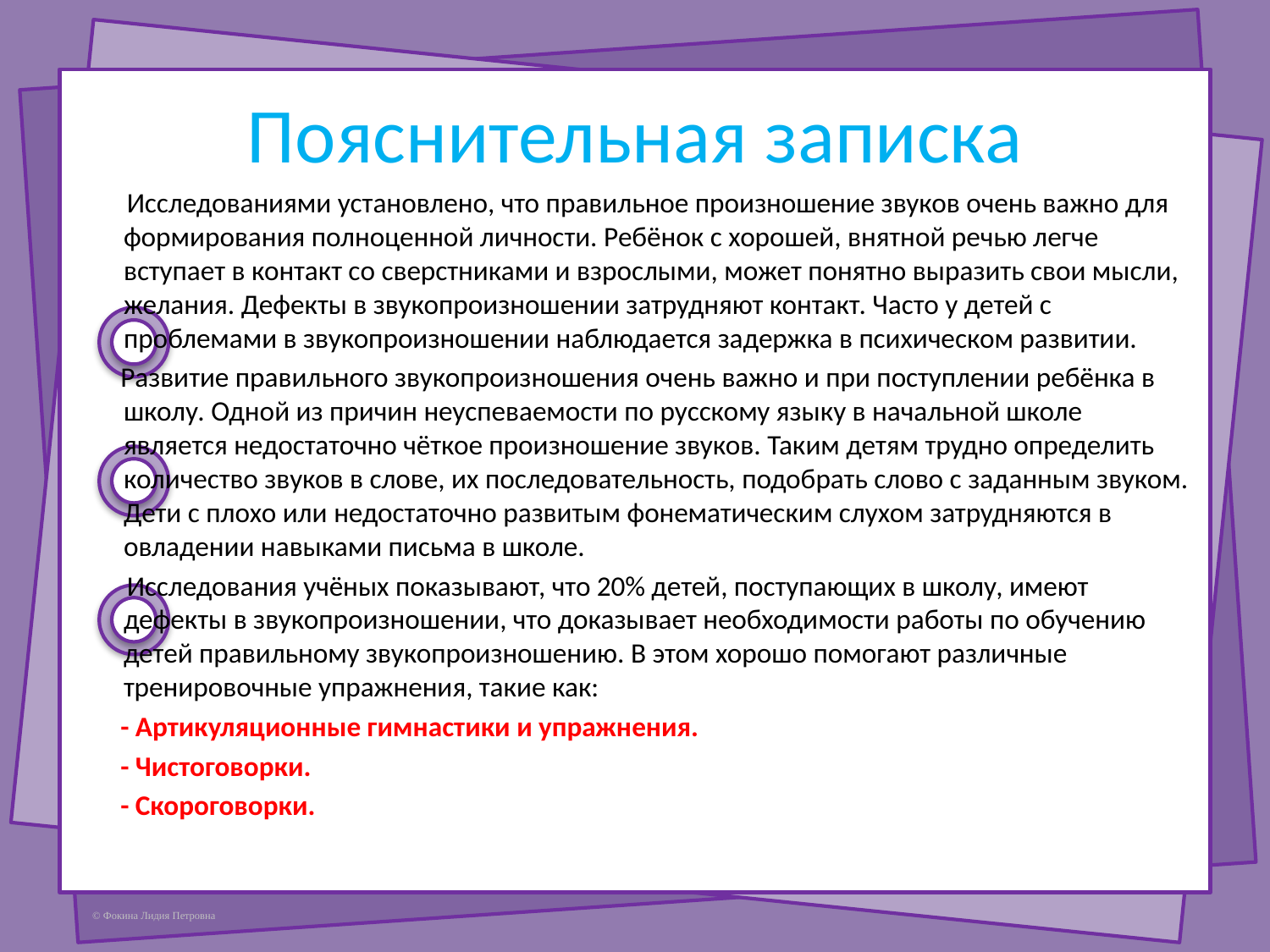

# Пояснительная записка
        Исследованиями установлено, что правильное произношение звуков очень важно для формирования полноценной личности. Ребёнок с хорошей, внятной речью легче вступает в контакт со сверстниками и взрослыми, может понятно выразить свои мысли, желания. Дефекты в звукопроизношении затрудняют контакт. Часто у детей с проблемами в звукопроизношении наблюдается задержка в психическом развитии.
       Развитие правильного звукопроизношения очень важно и при поступлении ребёнка в школу. Одной из причин неуспеваемости по русскому языку в начальной школе является недостаточно чёткое произношение звуков. Таким детям трудно определить количество звуков в слове, их последовательность, подобрать слово с заданным звуком. Дети с плохо или недостаточно развитым фонематическим слухом затрудняются в овладении навыками письма в школе.
        Исследования учёных показывают, что 20% детей, поступающих в школу, имеют дефекты в звукопроизношении, что доказывает необходимости работы по обучению детей правильному звукопроизношению. В этом хорошо помогают различные тренировочные упражнения, такие как:
       - Артикуляционные гимнастики и упражнения.
       - Чистоговорки.
       - Скороговорки.